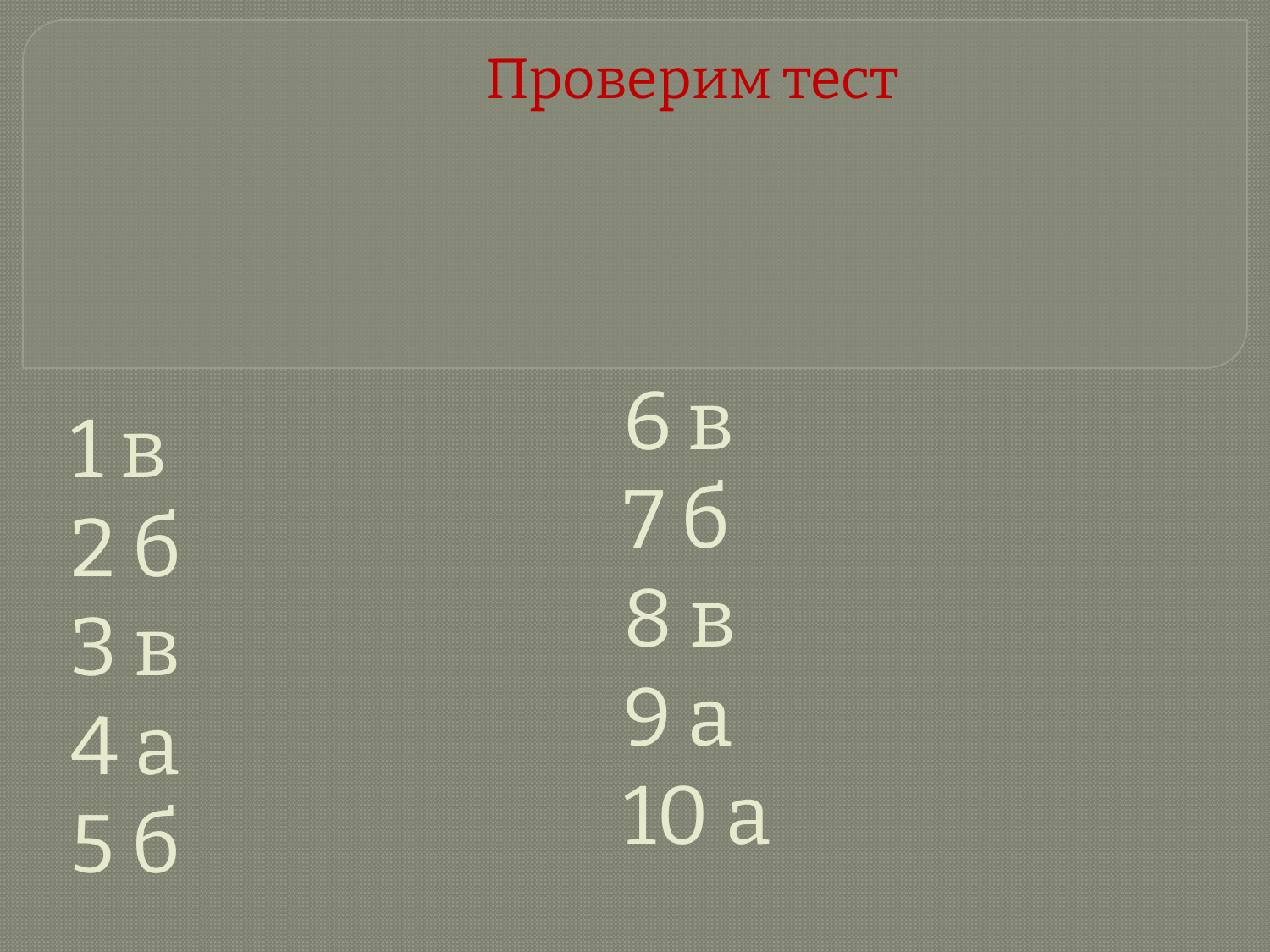

Проверим тест
# 1 в 2 б 3 в 4 а 5 б 6 в 7 б 8 в 9 а 10 а